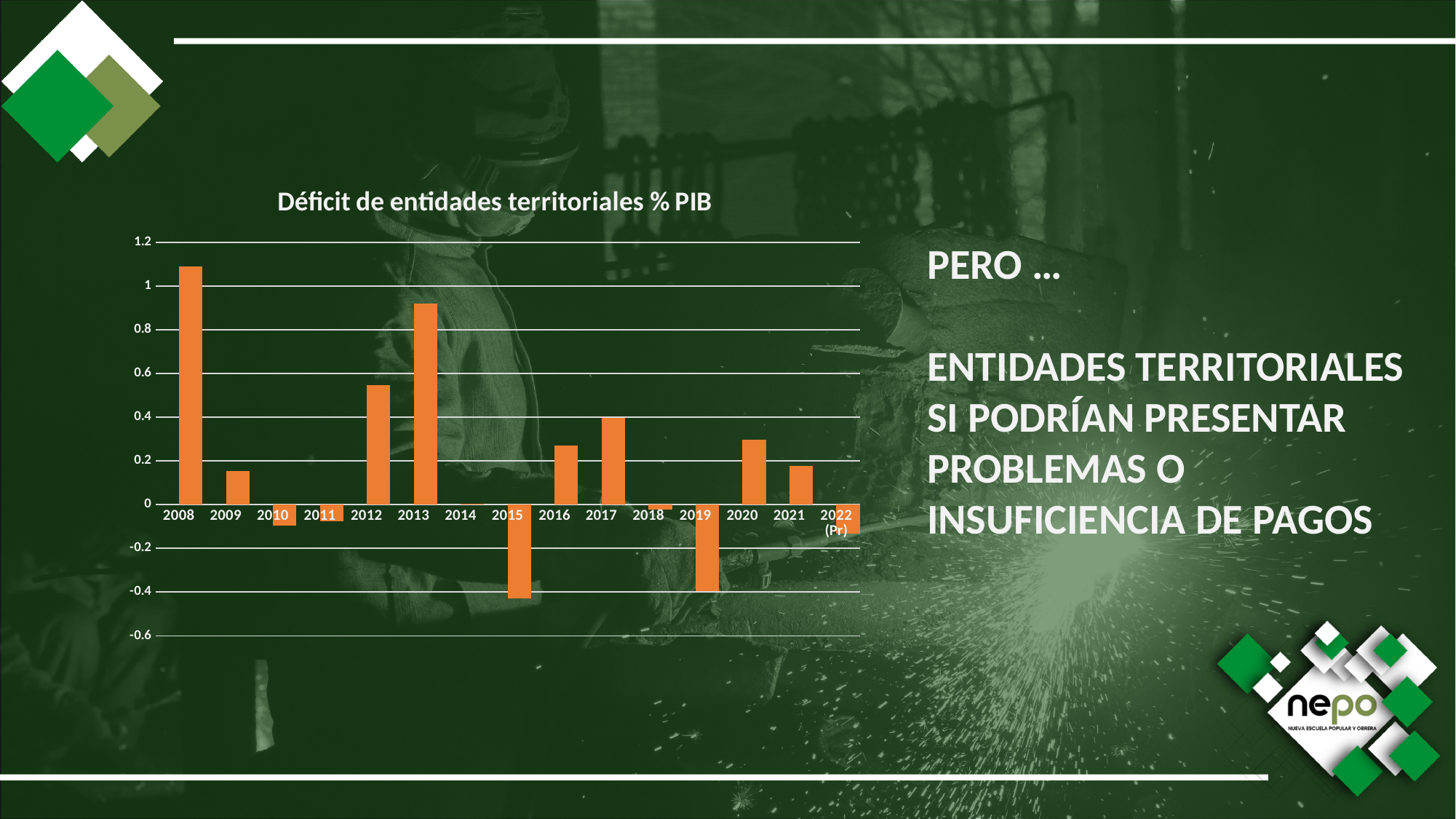

[unsupported chart]

PERO …

ENTIDADES TERRITORIALES SI PODRÍAN PRESENTAR PROBLEMAS O INSUFICIENCIA DE PAGOS